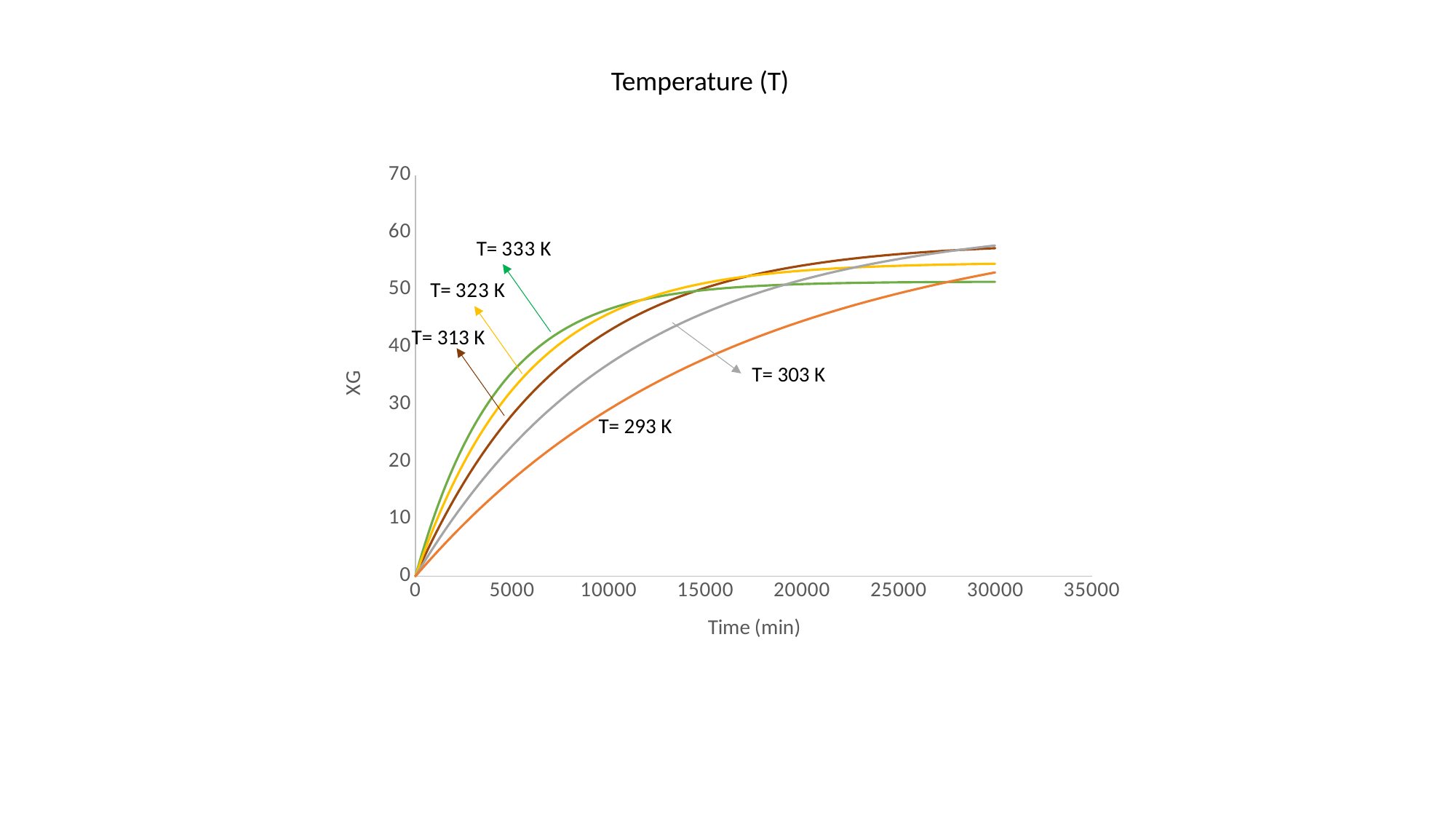

Temperature (T)

### Chart

| Category |  |  |  |  |  |
|---|---|---|---|---|---|
T= 313 K
T= 303 K
T= 293 K